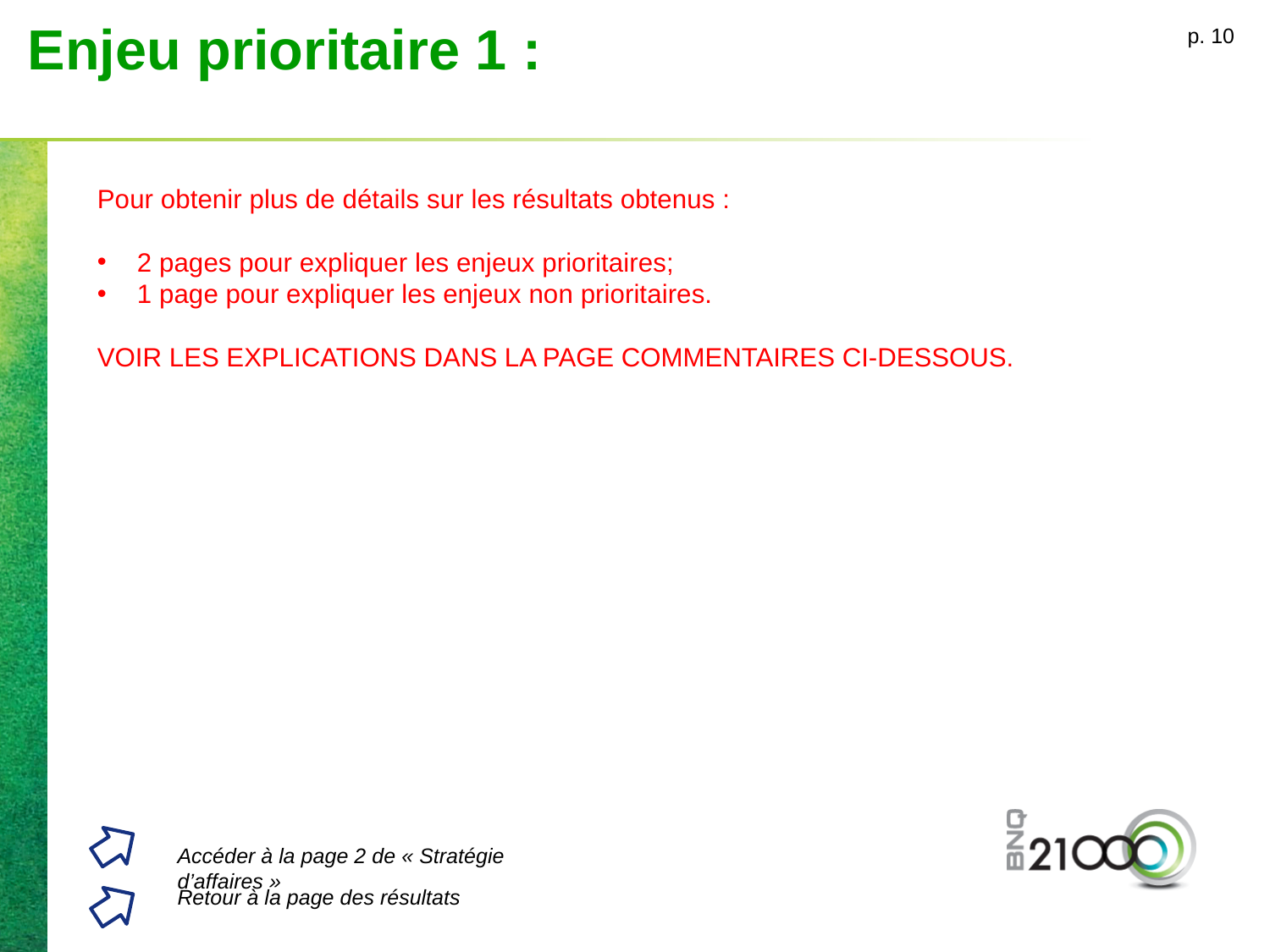

# Enjeu prioritaire 1 :
p. 10
Pour obtenir plus de détails sur les résultats obtenus :

2 pages pour expliquer les enjeux prioritaires;
1 page pour expliquer les enjeux non prioritaires.

VOIR LES EXPLICATIONS DANS LA PAGE COMMENTAIRES CI-DESSOUS.

Accéder à la page 2 de « Stratégie d’affaires »
Retour à la page des résultats